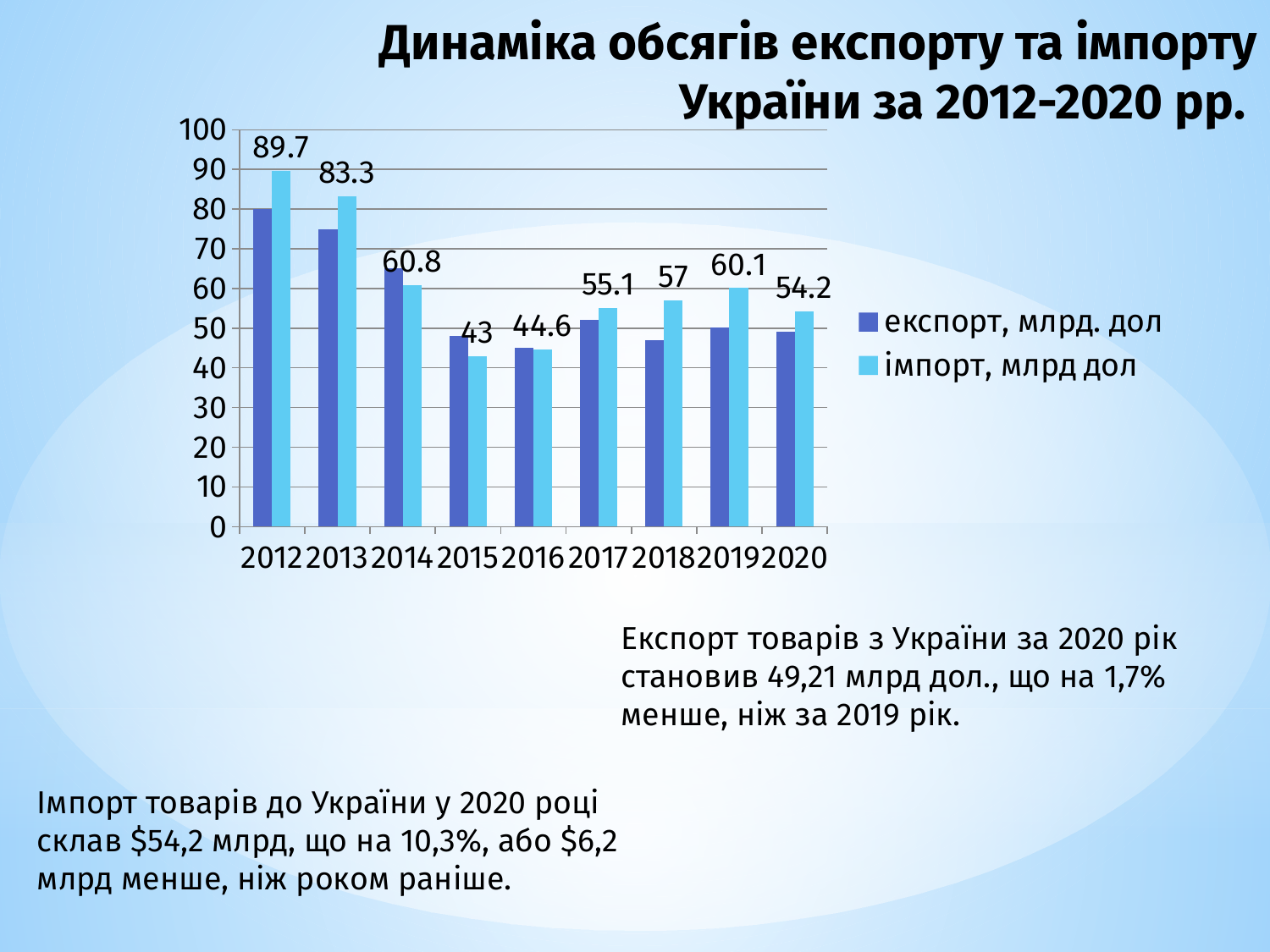

# Динаміка обсягів експорту та імпорту України за 2012-2020 рр.

### Chart

| Category | експорт, млрд. дол | імпорт, млрд дол |
|---|---|---|
| 2012 | 80.0 | 89.7 |
| 2013 | 75.0 | 83.3 |
| 2014 | 65.0 | 60.8 |
| 2015 | 48.0 | 43.0 |
| 2016 | 45.0 | 44.6 |
| 2017 | 52.0 | 55.1 |
| 2018 | 47.0 | 57.0 |
| 2019 | 50.1 | 60.1 |
| 2020 | 49.2 | 54.2 |
Експорт товарів з України за 2020 рік становив 49,21 млрд дол., що на 1,7% менше, ніж за 2019 рік.
Імпорт товарів до України у 2020 році склав $54,2 млрд, що на 10,3%, або $6,2 млрд менше, ніж роком раніше.